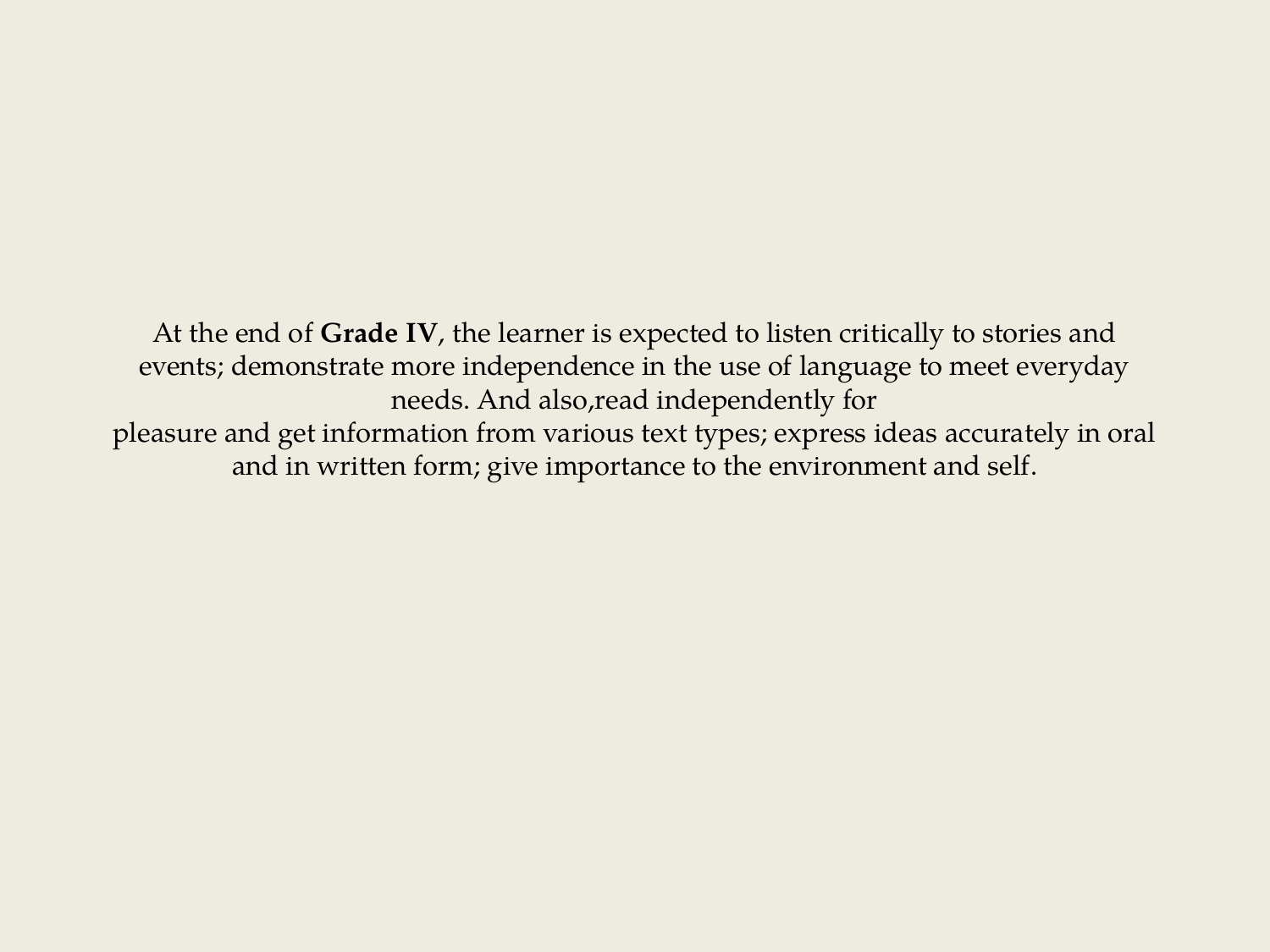

# At the end of Grade IV, the learner is expected to listen critically to stories and events; demonstrate more independence in the use of language to meet everyday needs. And also,read independently for pleasure and get information from various text types; express ideas accurately in oral and in written form; give importance to the environment and self.